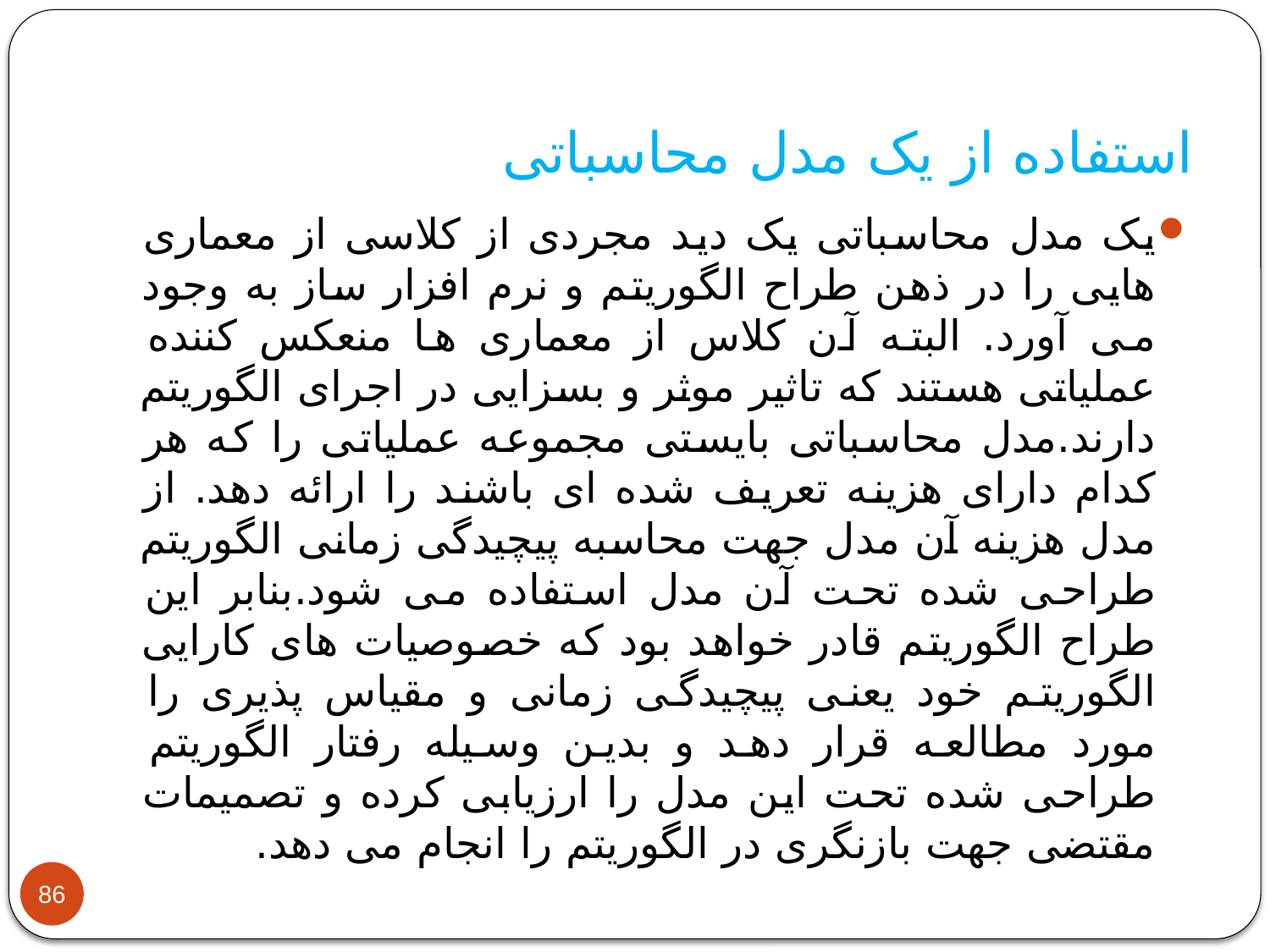

# استفاده از یک مدل محاسباتی
یک مدل محاسباتی یک دید مجردی از کلاسی از معماری هایی را در ذهن طراح الگوریتم و نرم افزار ساز به وجود می آورد. البته آن کلاس از معماری ها منعکس کننده عملیاتی هستند که تاثیر موثر و بسزایی در اجرای الگوریتم دارند.مدل محاسباتی بایستی مجموعه عملیاتی را که هر کدام دارای هزینه تعریف شده ای باشند را ارائه دهد. از مدل هزینه آن مدل جهت محاسبه پیچیدگی زمانی الگوریتم طراحی شده تحت آن مدل استفاده می شود.بنابر این طراح الگوریتم قادر خواهد بود که خصوصیات های کارایی الگوریتم خود یعنی پیچیدگی زمانی و مقیاس پذیری را مورد مطالعه قرار دهد و بدین وسیله رفتار الگوریتم طراحی شده تحت این مدل را ارزیابی کرده و تصمیمات مقتضی جهت بازنگری در الگوریتم را انجام می دهد.
86